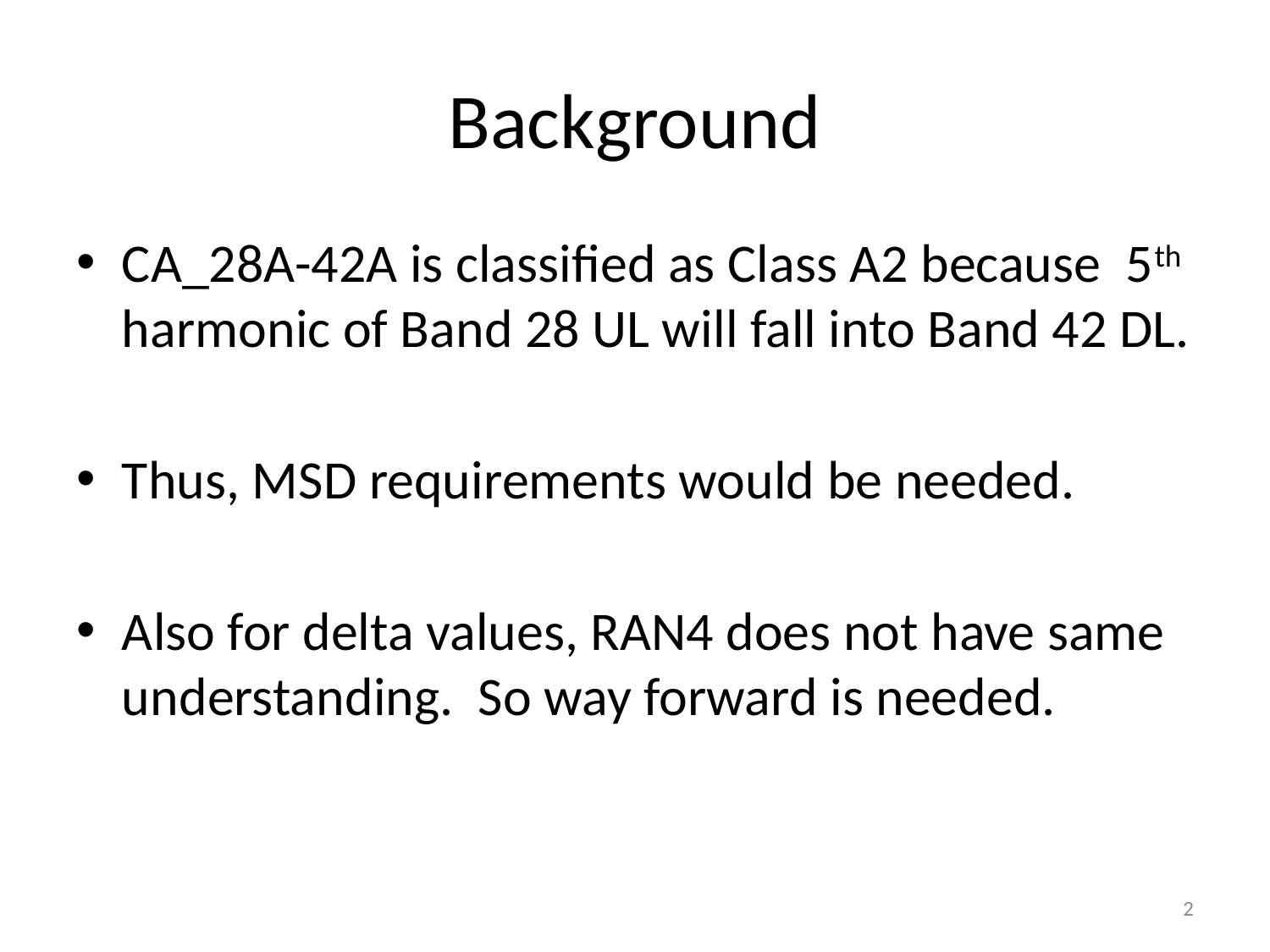

# Background
CA_28A-42A is classified as Class A2 because  5th harmonic of Band 28 UL will fall into Band 42 DL.

Thus, MSD requirements would be needed.

Also for delta values, RAN4 does not have same understanding.  So way forward is needed.
2